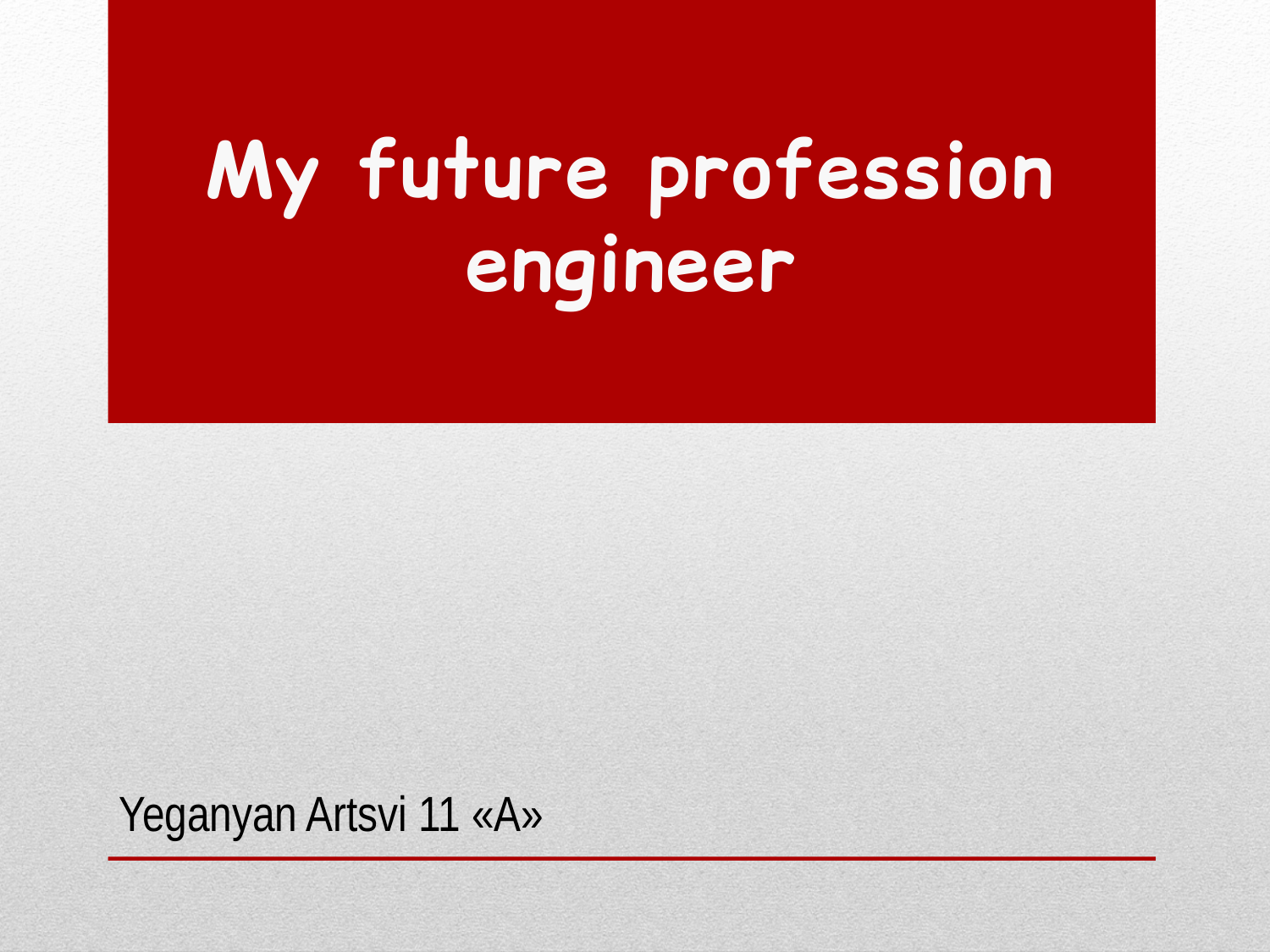

My future profession engineer
Yeganyan Artsvi 11 «A»